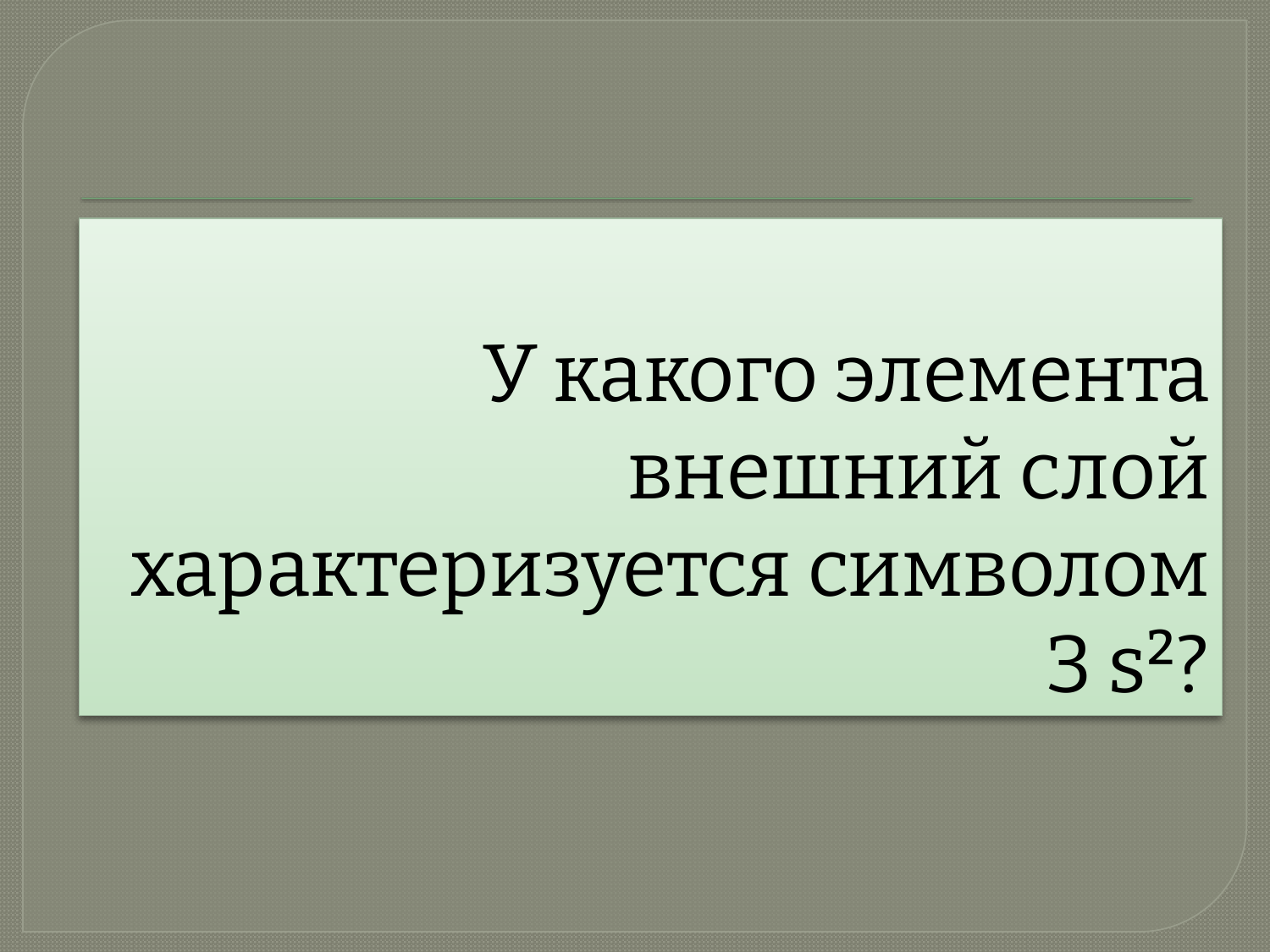

# У какого элемента внешний слой характеризуется символом 3 s²?